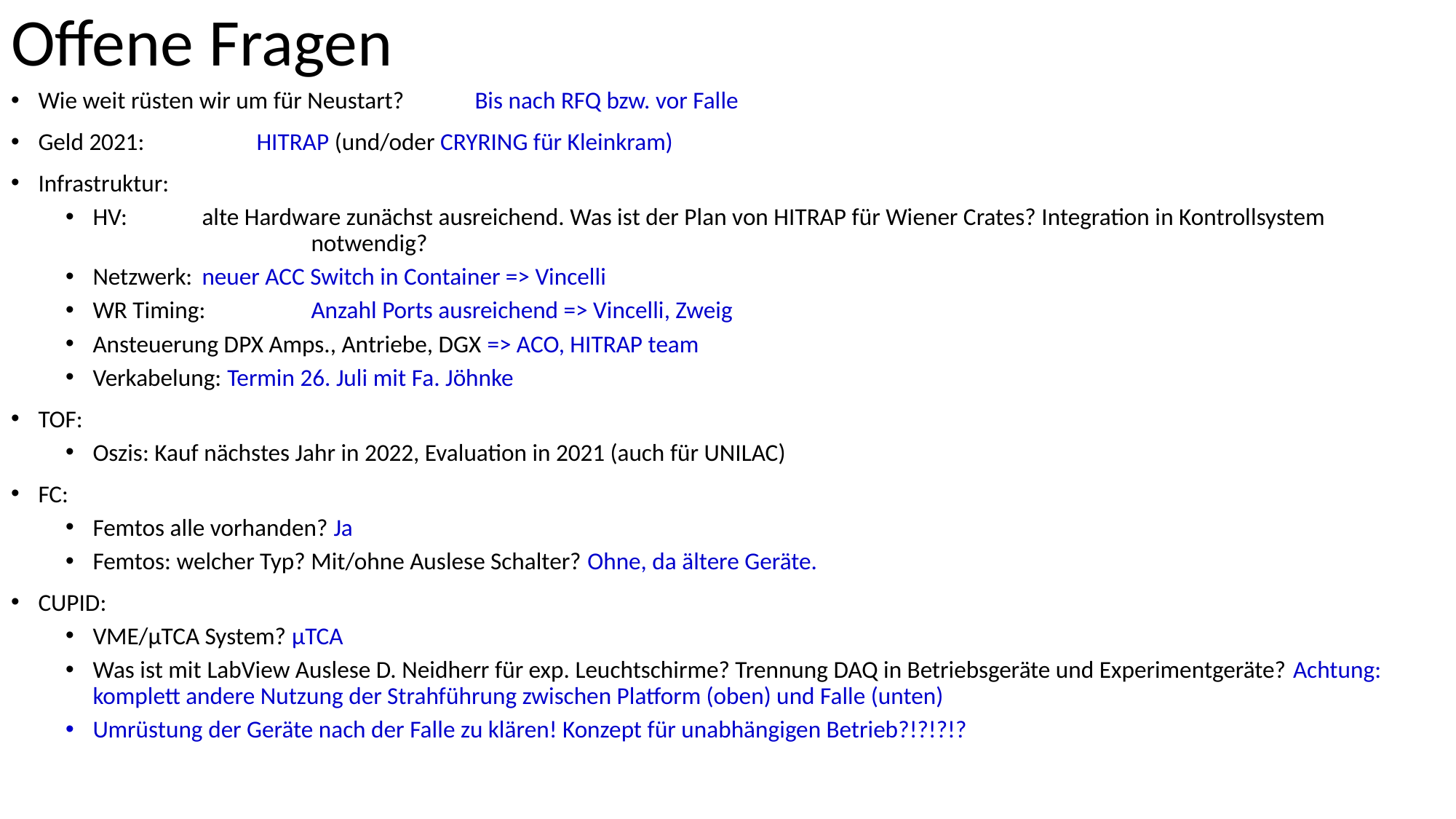

# Offene Fragen
Wie weit rüsten wir um für Neustart?	Bis nach RFQ bzw. vor Falle
Geld 2021: 	HITRAP (und/oder CRYRING für Kleinkram)
Infrastruktur:
HV:	alte Hardware zunächst ausreichend. Was ist der Plan von HITRAP für Wiener Crates? Integration in Kontrollsystem 			notwendig?
Netzwerk:	neuer ACC Switch in Container => Vincelli
WR Timing:	Anzahl Ports ausreichend => Vincelli, Zweig
Ansteuerung DPX Amps., Antriebe, DGX => ACO, HITRAP team
Verkabelung: Termin 26. Juli mit Fa. Jöhnke
TOF:
Oszis: Kauf nächstes Jahr in 2022, Evaluation in 2021 (auch für UNILAC)
FC:
Femtos alle vorhanden? Ja
Femtos: welcher Typ? Mit/ohne Auslese Schalter? Ohne, da ältere Geräte.
CUPID:
VME/µTCA System? µTCA
Was ist mit LabView Auslese D. Neidherr für exp. Leuchtschirme? Trennung DAQ in Betriebsgeräte und Experimentgeräte? Achtung: komplett andere Nutzung der Strahführung zwischen Platform (oben) und Falle (unten)
Umrüstung der Geräte nach der Falle zu klären! Konzept für unabhängigen Betrieb?!?!?!?